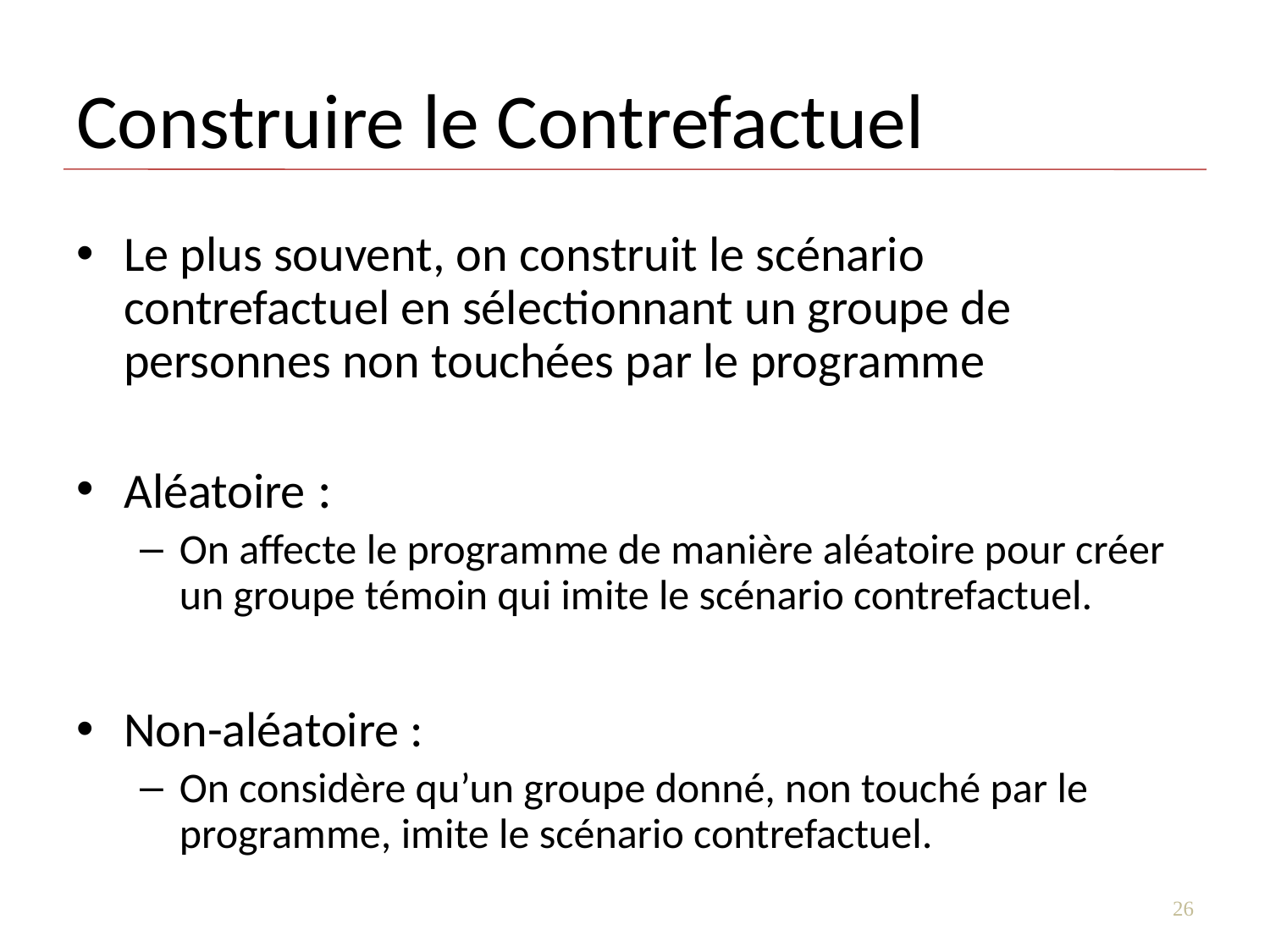

# Construire le Contrefactuel
Le plus souvent, on construit le scénario contrefactuel en sélectionnant un groupe de personnes non touchées par le programme

Aléatoire :
On affecte le programme de manière aléatoire pour créer un groupe témoin qui imite le scénario contrefactuel.

Non-aléatoire :
On considère qu’un groupe donné, non touché par le programme, imite le scénario contrefactuel.
26